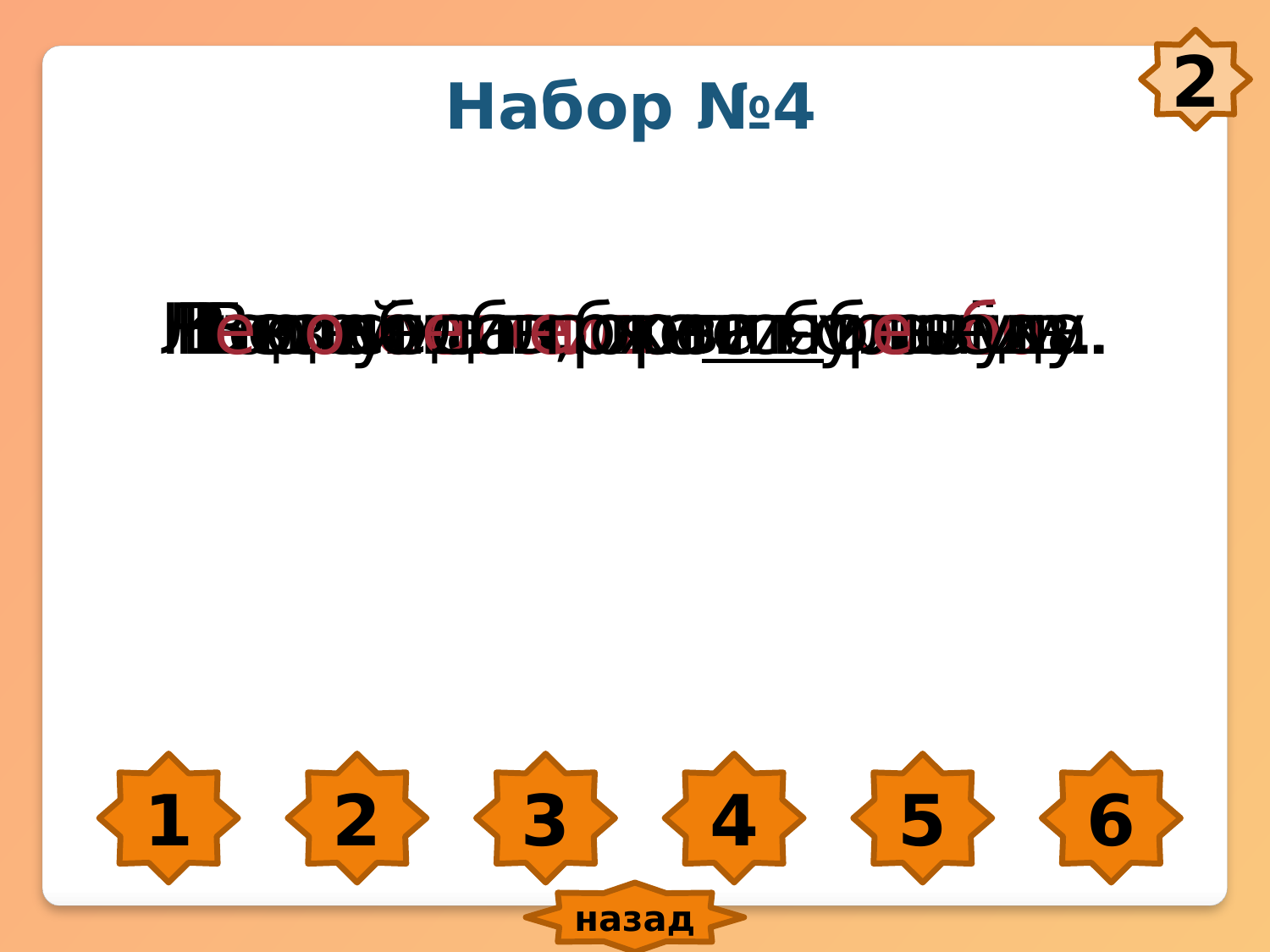

2
Набор №4
Без ума голова - котёл.
Вольного бьют больно.
Кто ленив, тот и сонлив.
Людей сближает улыбка.
В злобе теряется разум.
Непоседа портит беседу.
1
2
3
4
5
6
назад